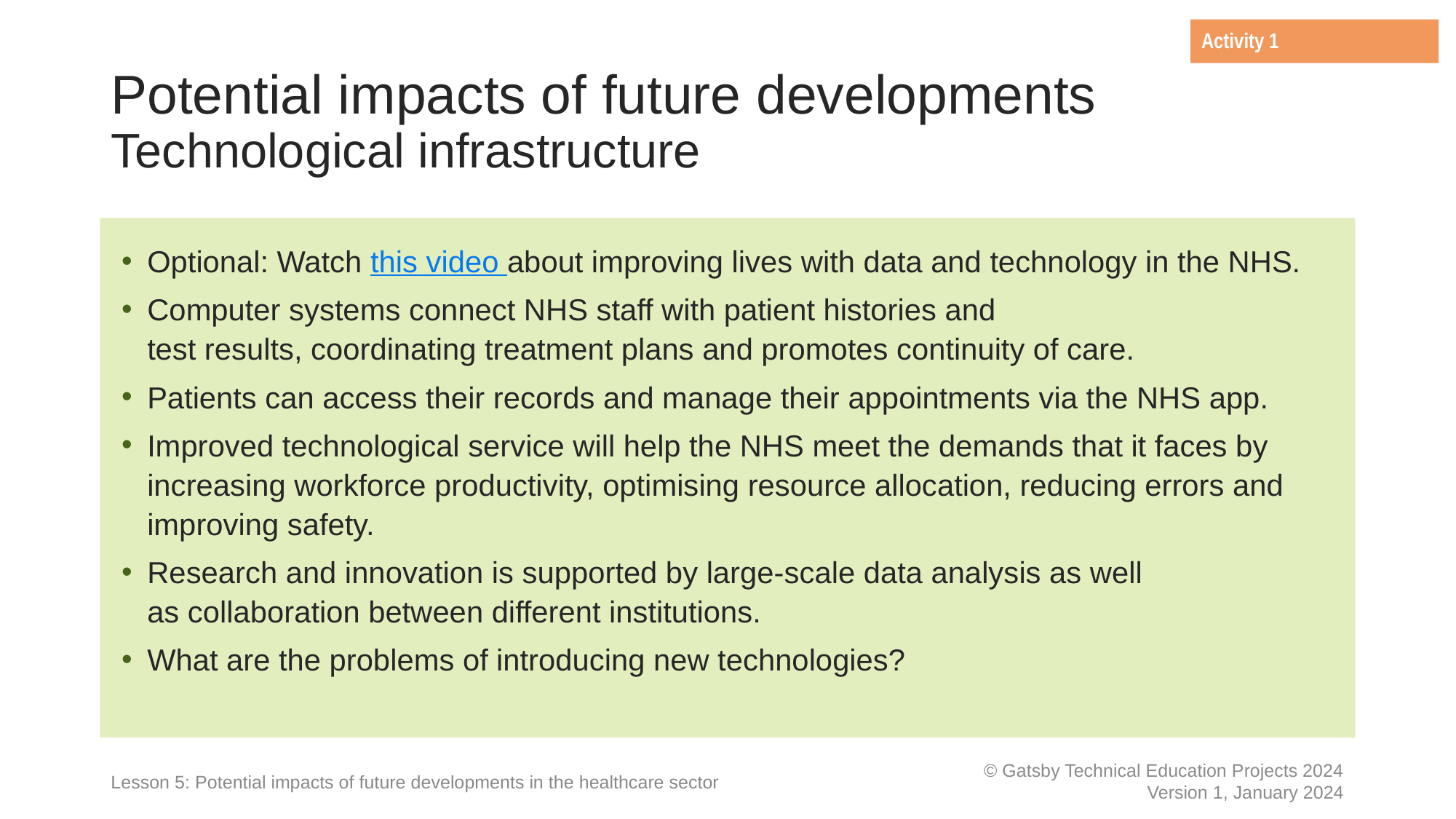

Activity 1
# Potential impacts of future developments Technological infrastructure
Optional: Watch this video about improving lives with data and technology in the NHS.
Computer systems connect NHS staff with patient histories and test results, coordinating treatment plans and promotes continuity of care.
Patients can access their records and manage their appointments via the NHS app.
Improved technological service will help the NHS meet the demands that it faces by increasing workforce productivity, optimising resource allocation, reducing errors and improving safety.
Research and innovation is supported by large-scale data analysis as well as collaboration between different institutions.
What are the problems of introducing new technologies?

Lesson 5: Potential impacts of future developments in the healthcare sector